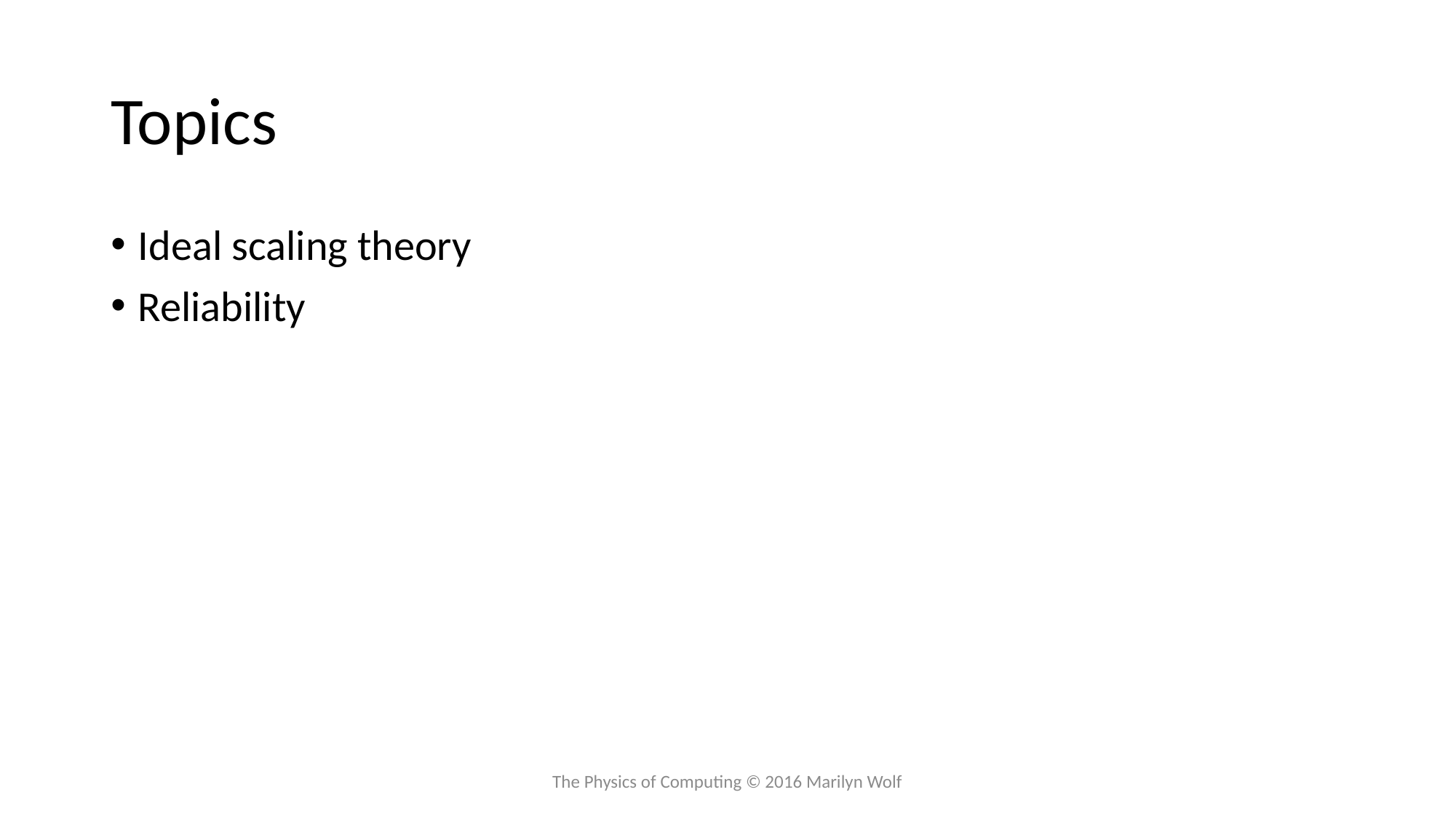

# Topics
Ideal scaling theory
Reliability
The Physics of Computing © 2016 Marilyn Wolf